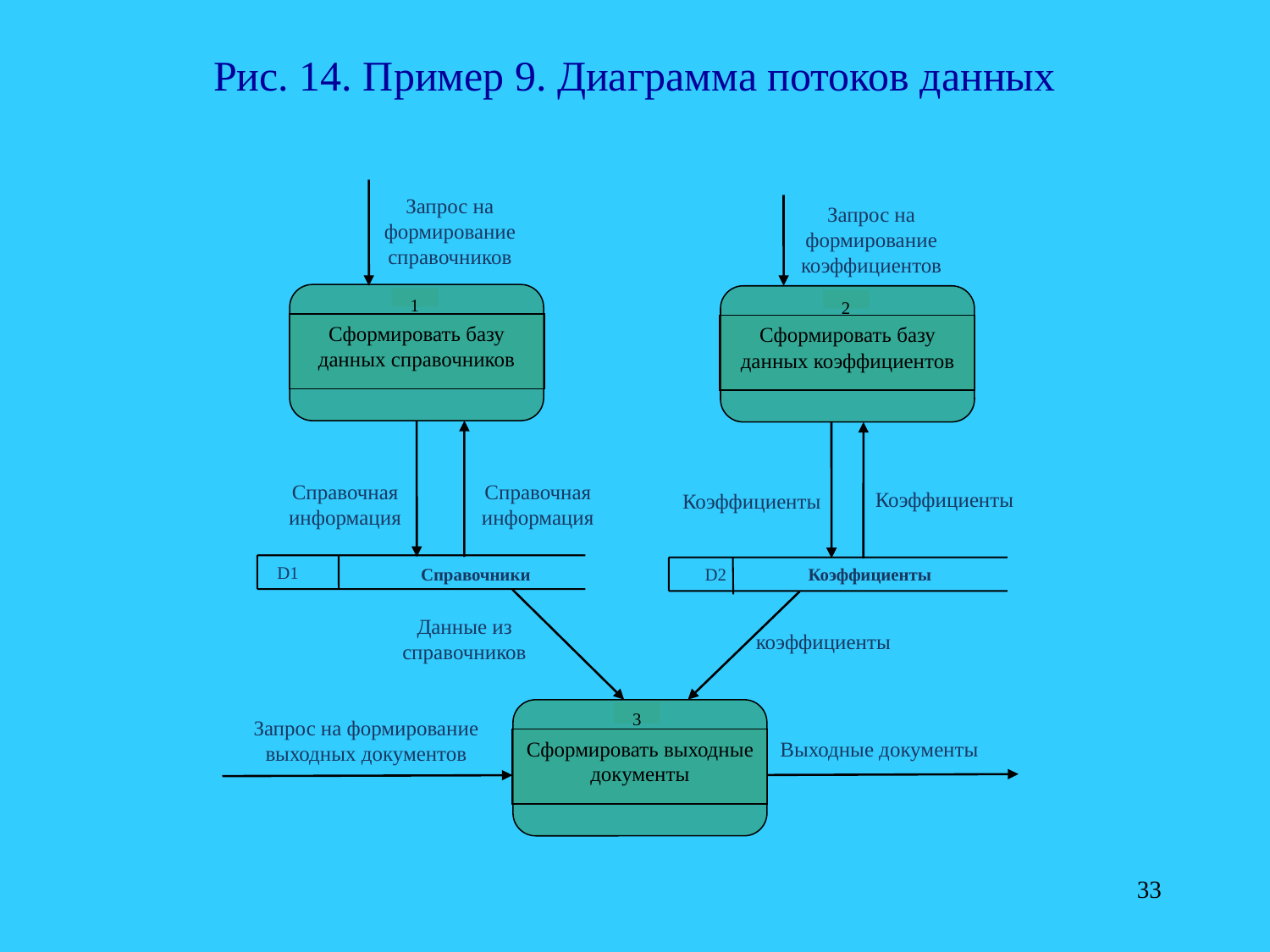

Рис. 14. Пример 9. Диаграмма потоков данных

Запрос на формирование справочников
Запрос на формирование коэффициентов

Сформировать базу данных справочников
Сформировать базу данных коэффициентов

Справочная информация
Справочная информация
Коэффициенты
Коэффициенты

Справочники

D2
Коэффициенты

D1

Данные из справочников
коэффициенты

Запрос на формирование выходных документов
Сформировать выходные документы
Выходные документы

1
2
3

33